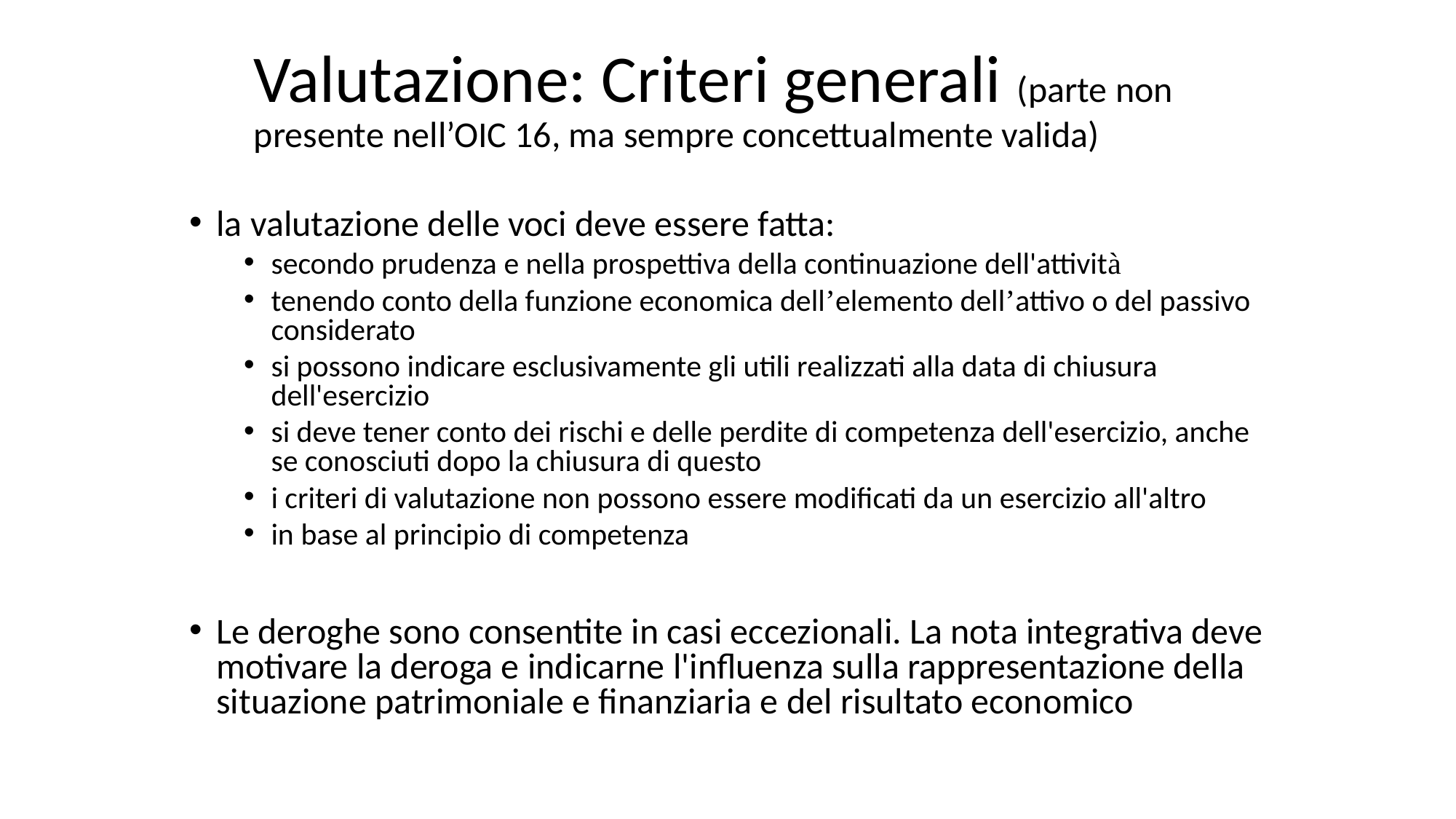

# Valutazione: Criteri generali (parte non presente nell’OIC 16, ma sempre concettualmente valida)
la valutazione delle voci deve essere fatta:
secondo prudenza e nella prospettiva della continuazione dell'attività
tenendo conto della funzione economica dell’elemento dell’attivo o del passivo considerato
si possono indicare esclusivamente gli utili realizzati alla data di chiusura dell'esercizio
si deve tener conto dei rischi e delle perdite di competenza dell'esercizio, anche se conosciuti dopo la chiusura di questo
i criteri di valutazione non possono essere modificati da un esercizio all'altro
in base al principio di competenza

Le deroghe sono consentite in casi eccezionali. La nota integrativa deve motivare la deroga e indicarne l'influenza sulla rappresentazione della situazione patrimoniale e finanziaria e del risultato economico